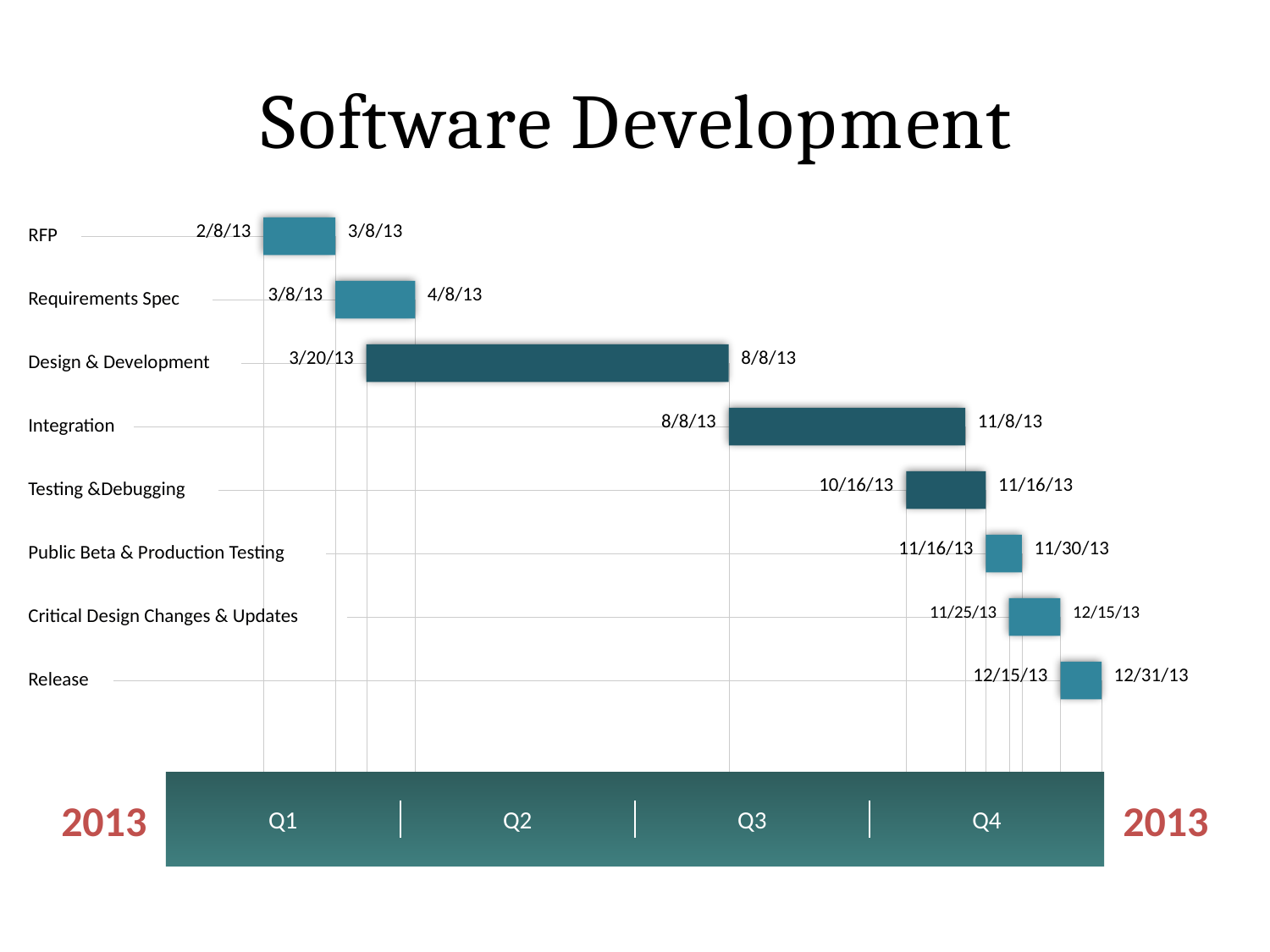

# Software Development
2/8/13
3/8/13

RFP
3/8/13
4/8/13

Requirements Spec
3/20/13
8/8/13

Design & Development
8/8/13
11/8/13

Integration
10/16/13
11/16/13

Testing &Debugging
11/16/13
11/30/13

Public Beta & Production Testing
11/25/13
12/15/13

Critical Design Changes & Updates
12/15/13
12/31/13

Release
Q1
Q2
Q3
Q4
2013

2013